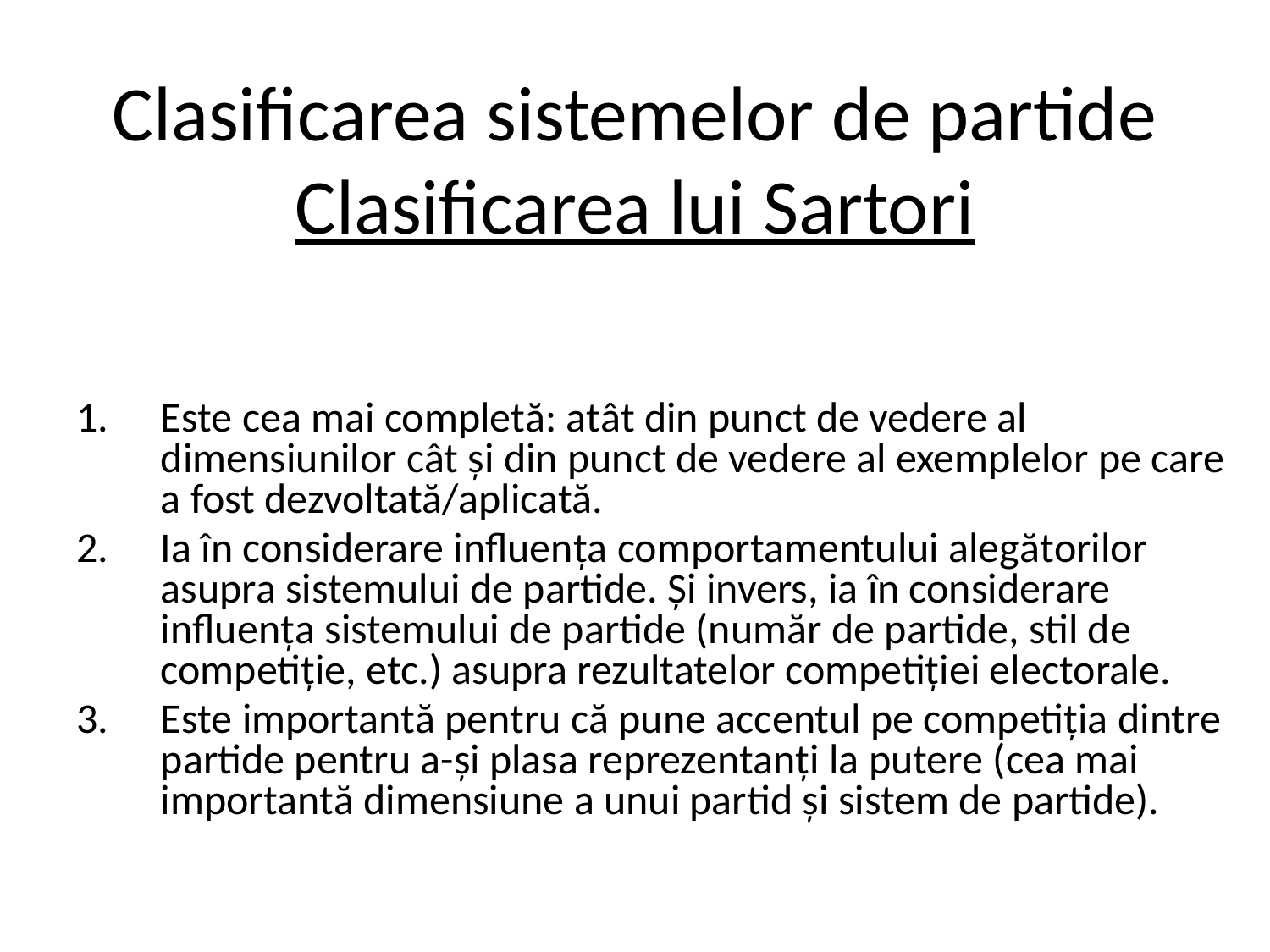

# Clasificarea sistemelor de partide Clasificarea lui Sartori

Este cea mai completă: atât din punct de vedere al dimensiunilor cât și din punct de vedere al exemplelor pe care a fost dezvoltată/aplicată.
Ia în considerare influența comportamentului alegătorilor asupra sistemului de partide. Și invers, ia în considerare influența sistemului de partide (număr de partide, stil de competiție, etc.) asupra rezultatelor competiției electorale.
Este importantă pentru că pune accentul pe competiția dintre partide pentru a-și plasa reprezentanți la putere (cea mai importantă dimensiune a unui partid și sistem de partide).